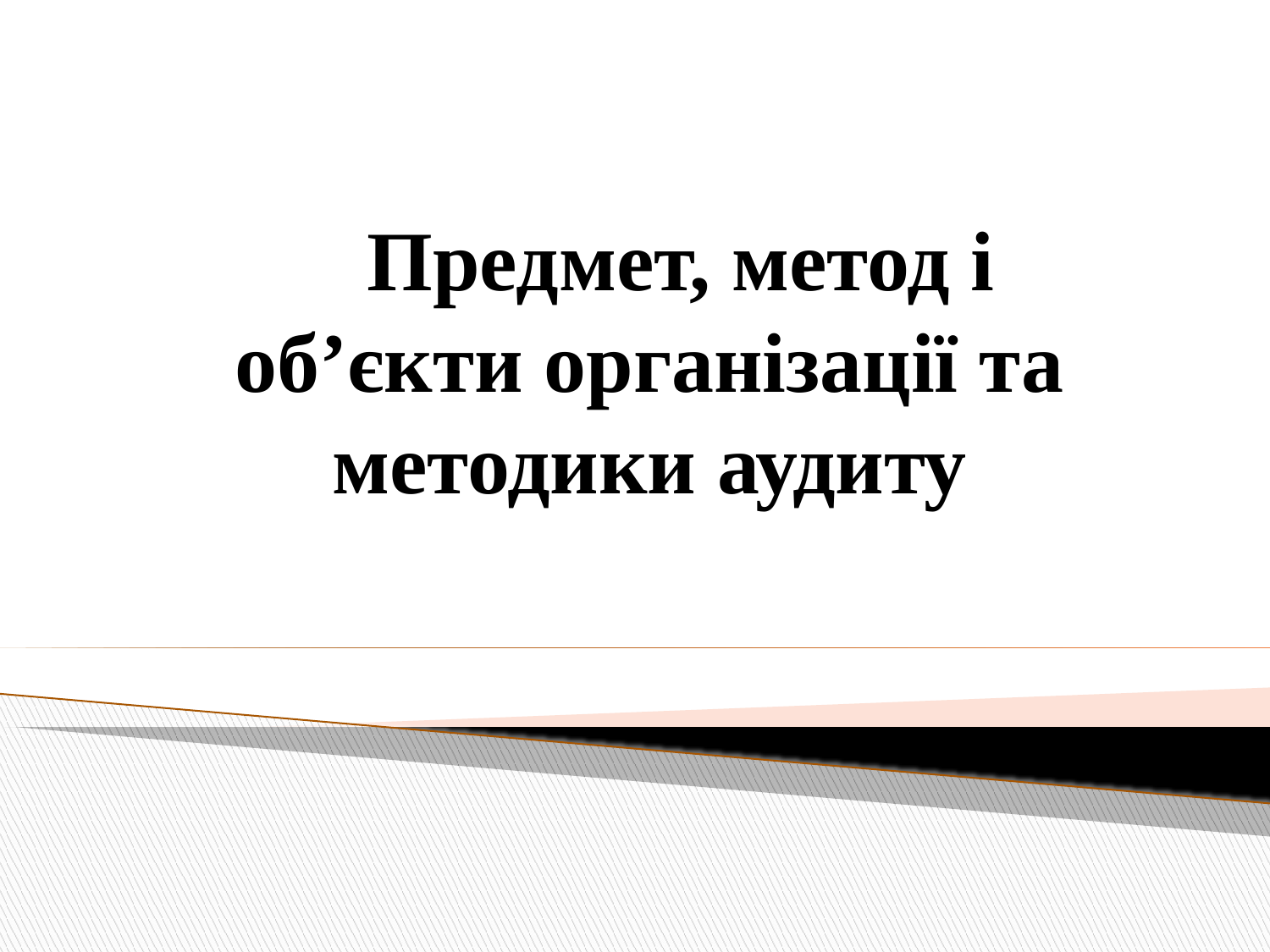

Предмет, метод і об’єкти організації та методики аудиту